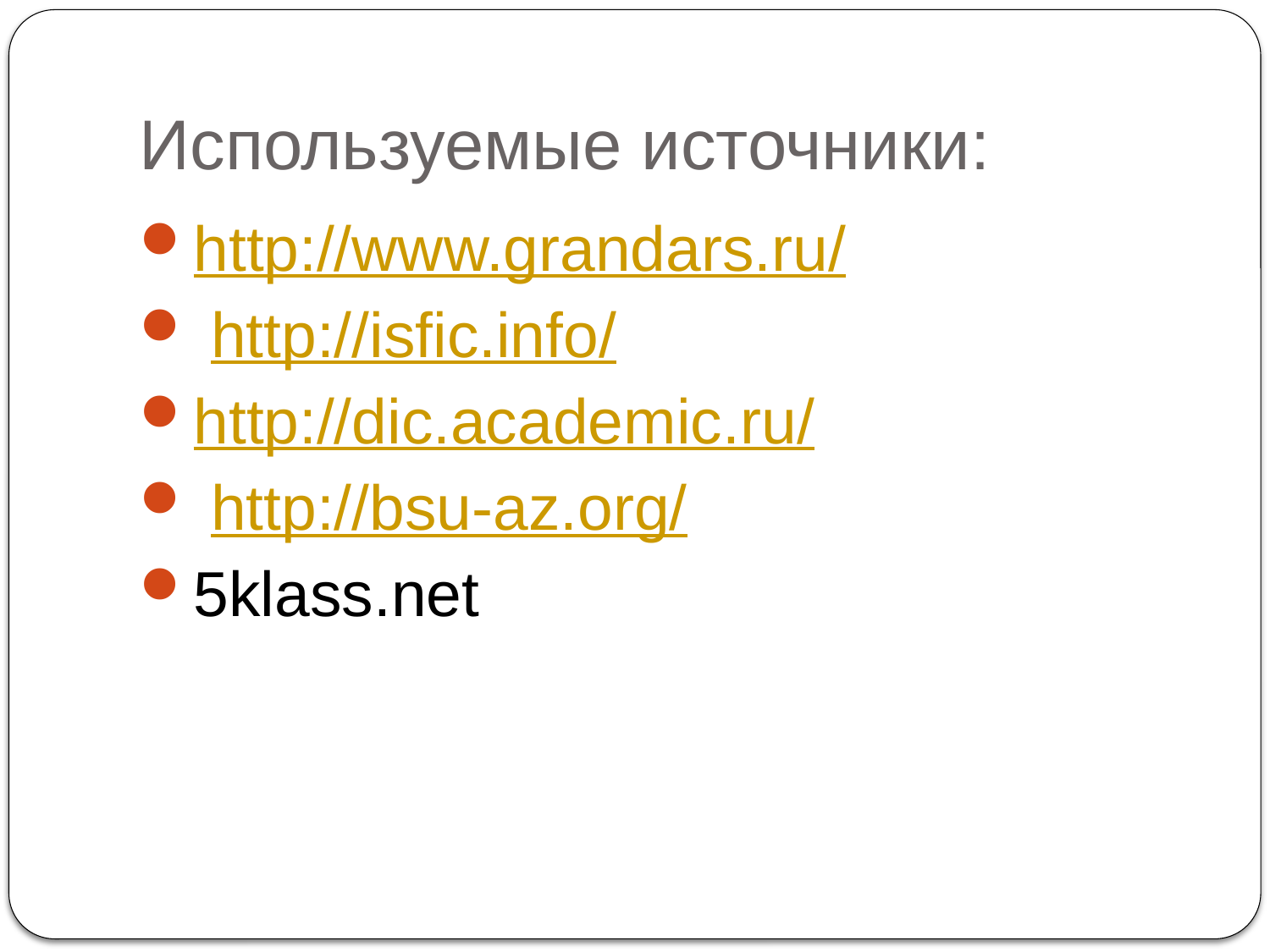

# Используемые источники:
http://www.grandars.ru/
 http://isfic.info/
http://dic.academic.ru/
 http://bsu-az.org/
5klass.net